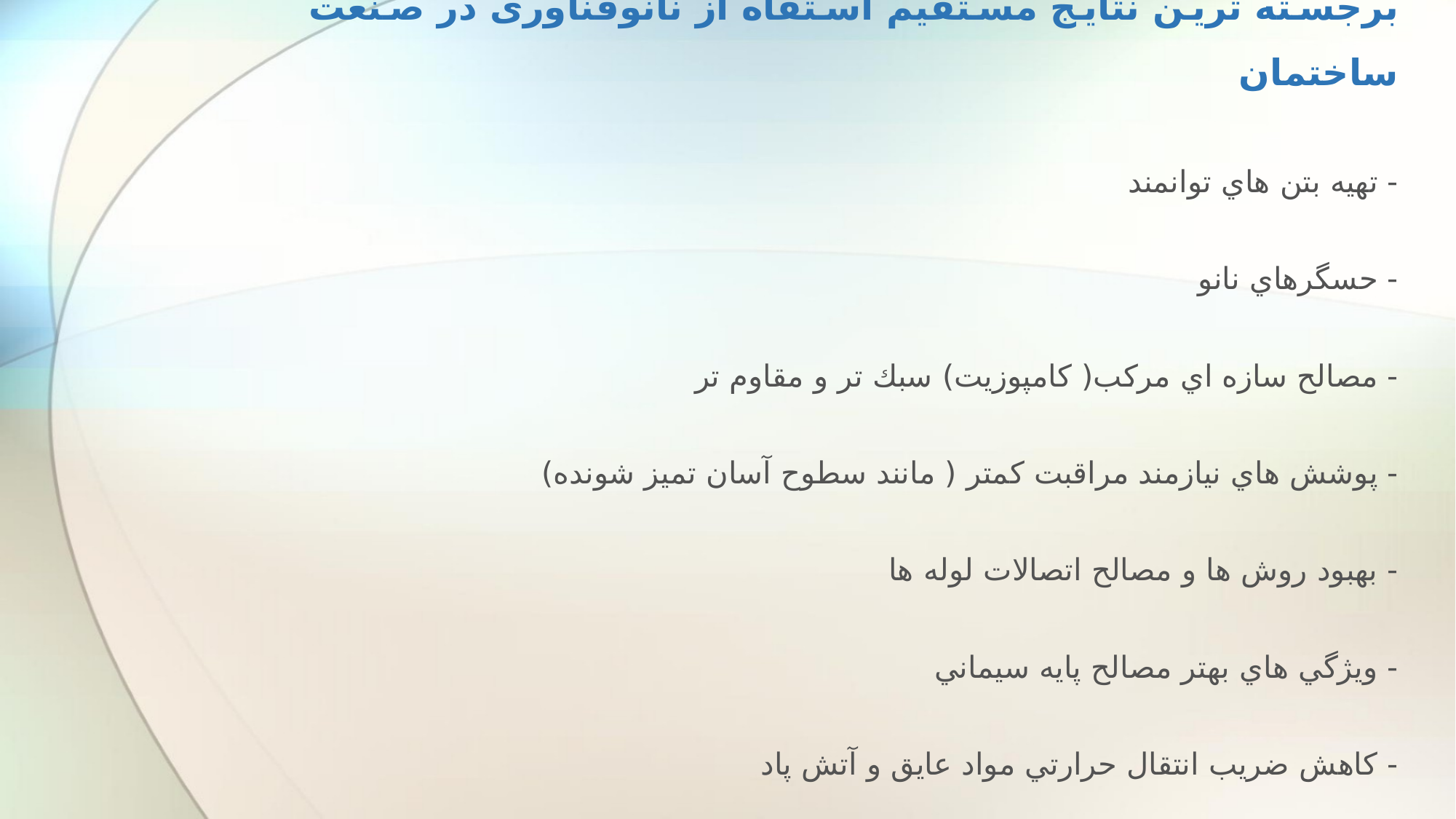

# برجسته ترین نتایج مستقیم استفاه از نانوفناوری در صنعت ساختمان
- تهيه بتن هاي توانمند
- حسگرهاي نانو
- مصالح سازه اي مركب( كامپوزيت) سبك تر و مقاوم تر
- پوشش هاي نيازمند مراقبت كمتر ( مانند سطوح آسان تميز شونده)
- بهبود روش ها و مصالح اتصالات لوله ها
- ويژگي هاي بهتر مصالح پايه سيماني
- كاهش ضريب انتقال حرارتي مواد عايق و آتش پاد